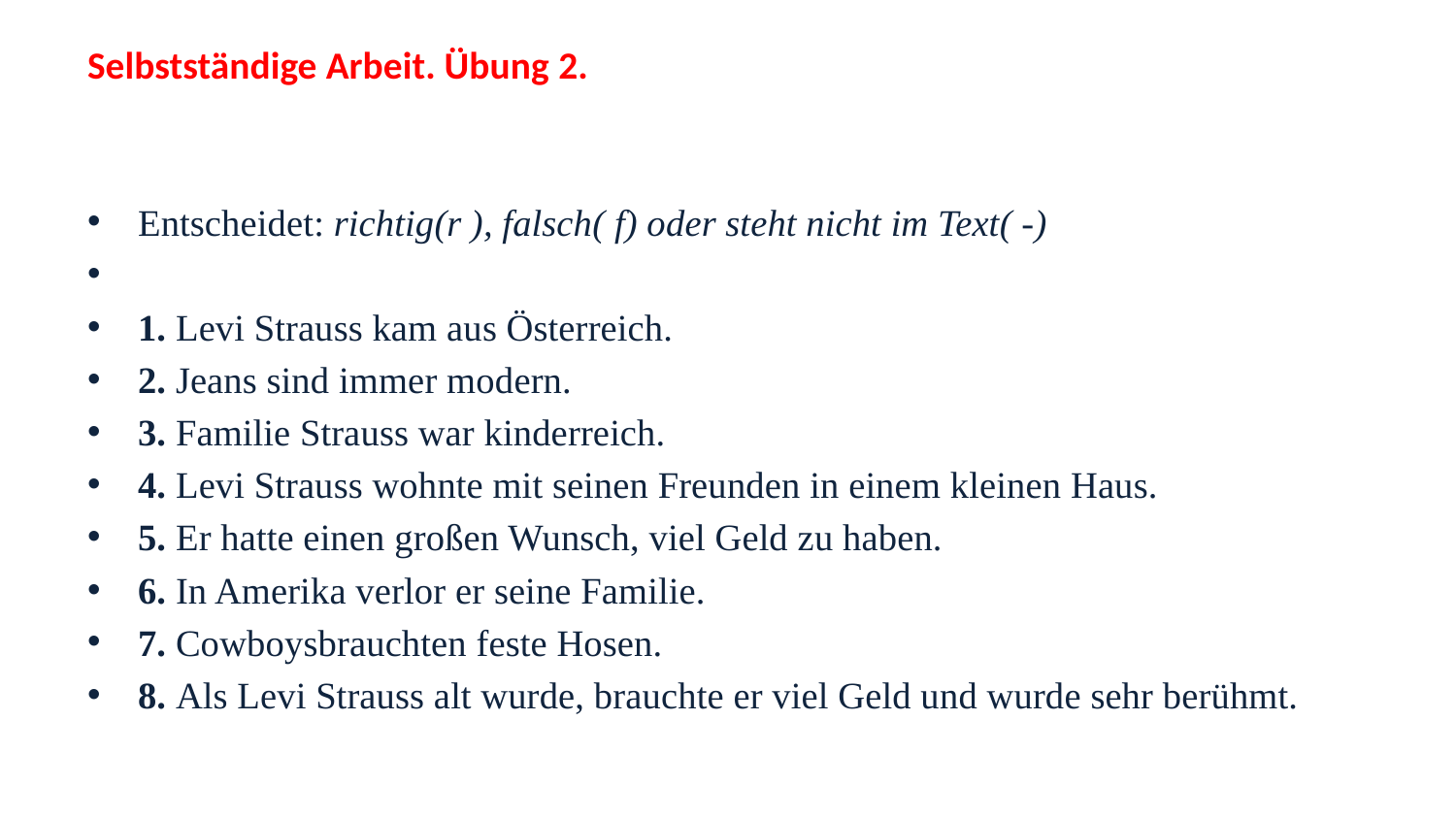

# Selbstständige Arbeit. Übung 2.
Entscheidet: richtig(r ), falsch( f) oder steht nicht im Text( -)

1. Levi Strauss kam aus Österreich.
2. Jeans sind immer modern.
3. Familie Strauss war kinderreich.
4. Levi Strauss wohnte mit seinen Freunden in einem kleinen Haus.
5. Er hatte einen großen Wunsch, viel Geld zu haben.
6. In Amerika verlor er seine Familie.
7. Cowboysbrauchten feste Hosen.
8. Als Levi Strauss alt wurde, brauchte er viel Geld und wurde sehr berühmt.